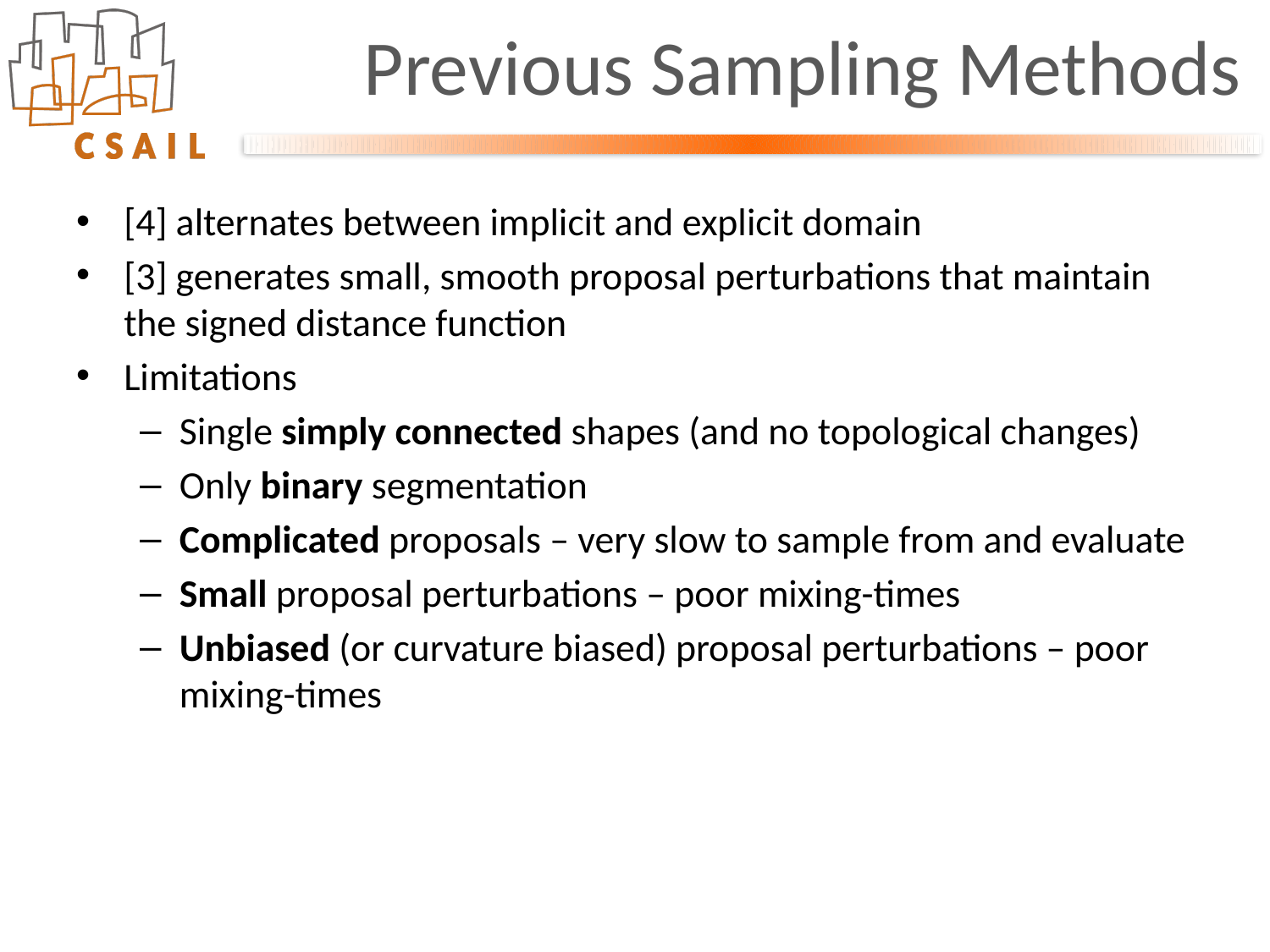

# Previous Sampling Methods
[4] alternates between implicit and explicit domain
[3] generates small, smooth proposal perturbations that maintain the signed distance function
Limitations
Single simply connected shapes (and no topological changes)
Only binary segmentation
Complicated proposals – very slow to sample from and evaluate
Small proposal perturbations – poor mixing-times
Unbiased (or curvature biased) proposal perturbations – poor mixing-times